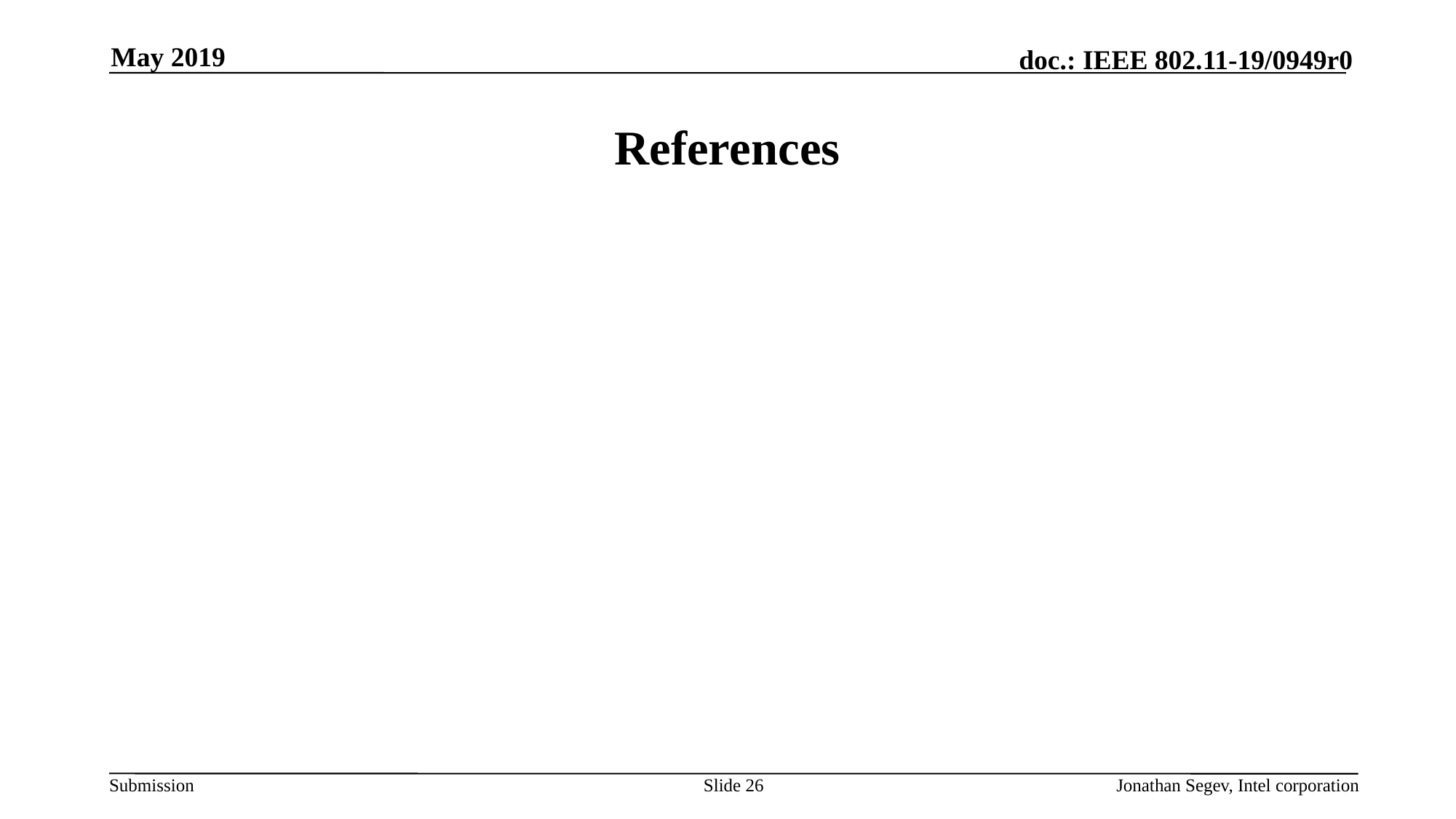

May 2019
# References

Slide 26
Jonathan Segev, Intel corporation